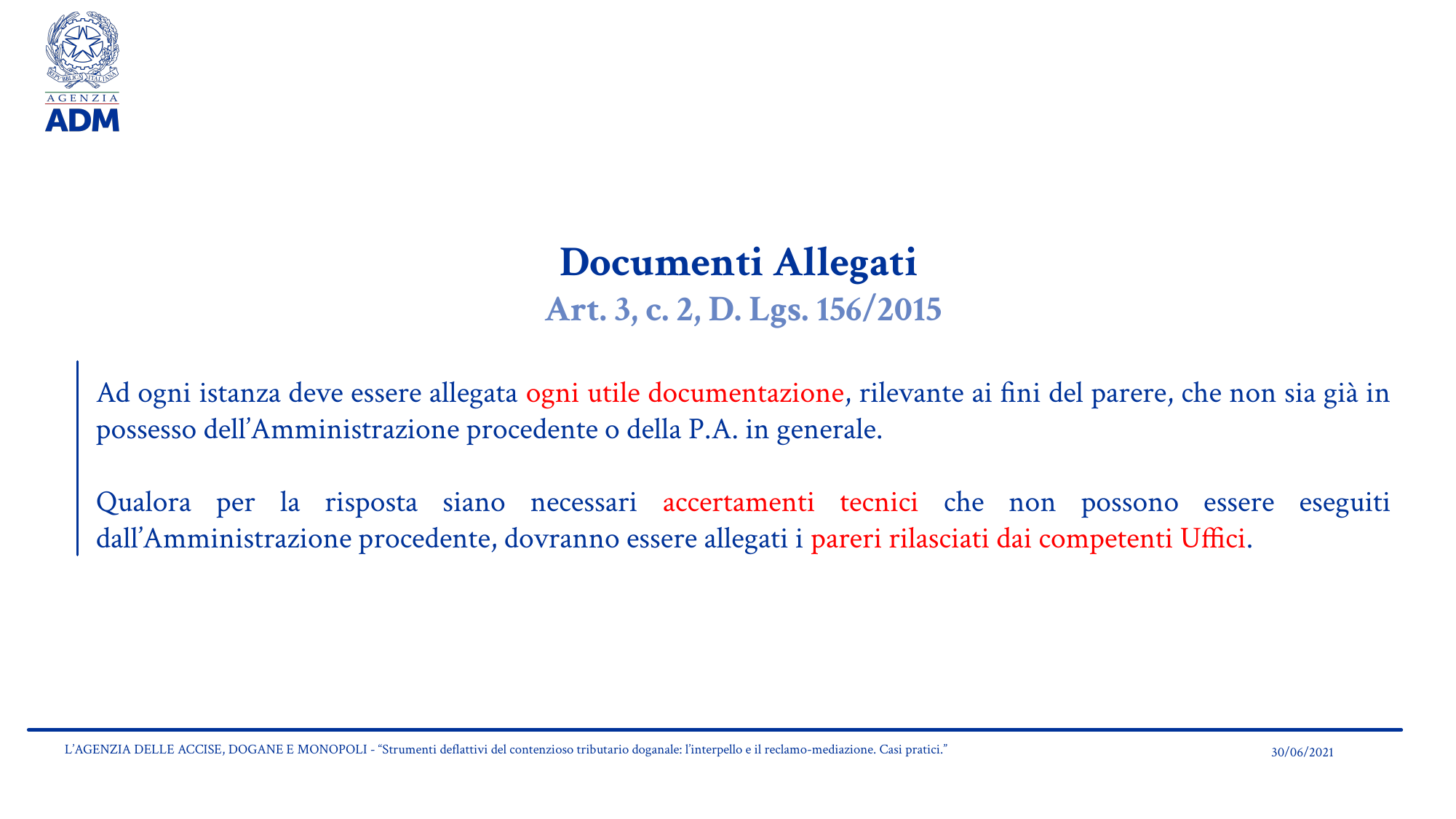

Documenti Allegati
Art. 3, c. 2, D. Lgs. 156/2015

Ad ogni istanza deve essere allegata ogni utile documentazione, rilevante ai fini del parere, che non sia già in possesso dell’Amministrazione procedente o della P.A. in generale.

Qualora per la risposta siano necessari accertamenti tecnici che non possono essere eseguiti dall’Amministrazione procedente, dovranno essere allegati i pareri rilasciati dai competenti Uffici.
L’AGENZIA DELLE ACCISE, DOGANE E MONOPOLI - “Strumenti deflattivi del contenzioso tributario doganale: l’interpello e il reclamo-mediazione. Casi pratici.”
30/06/2021